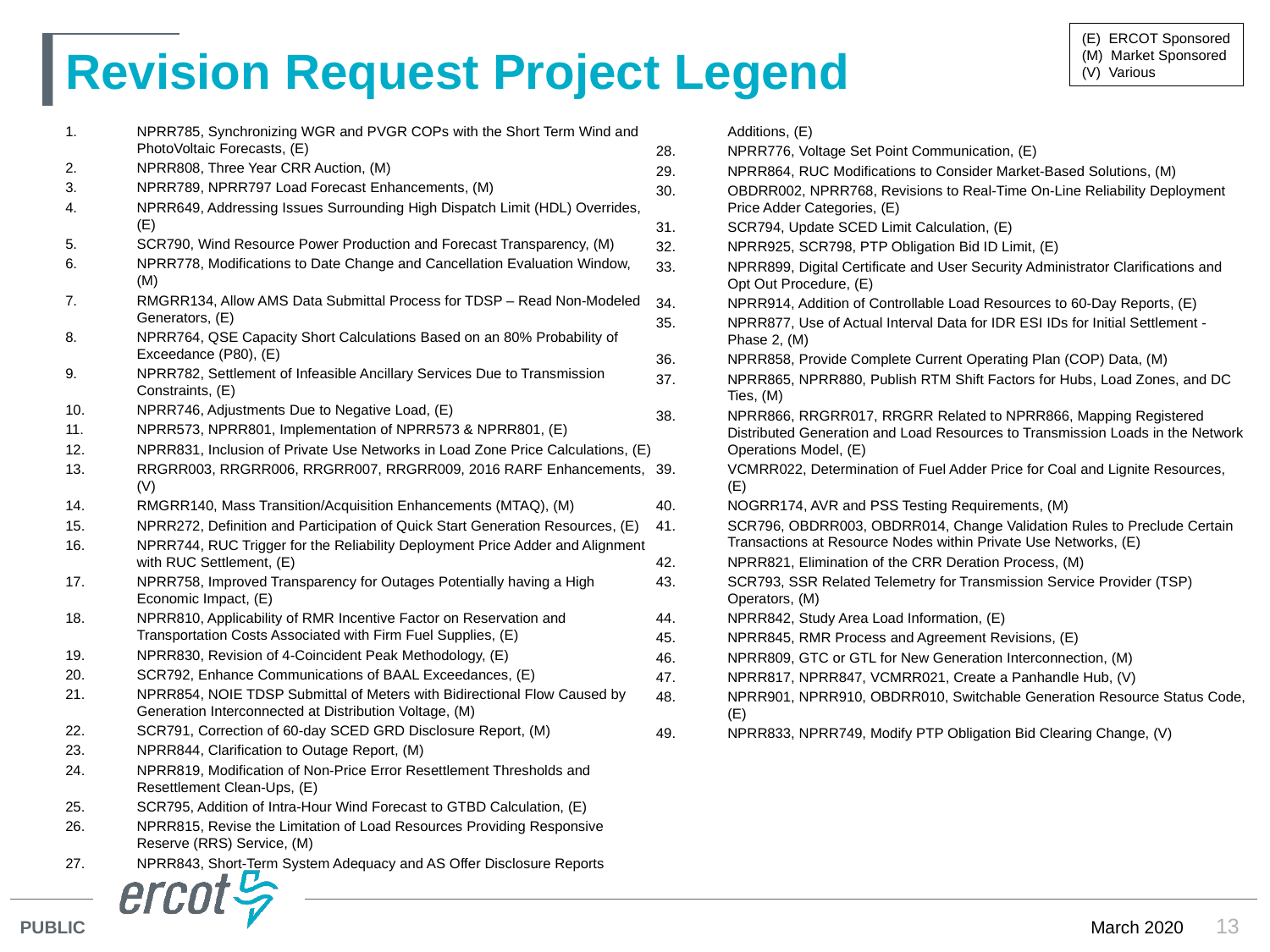

(E)  ERCOT Sponsored
(M)  Market Sponsored
(V)  Various
# Revision Request Project Legend
NPRR785, Synchronizing WGR and PVGR COPs with the Short Term Wind and PhotoVoltaic Forecasts, (E)
NPRR808, Three Year CRR Auction, (M)
NPRR789, NPRR797 Load Forecast Enhancements, (M)
NPRR649, Addressing Issues Surrounding High Dispatch Limit (HDL) Overrides, (E)
SCR790, Wind Resource Power Production and Forecast Transparency, (M)
NPRR778, Modifications to Date Change and Cancellation Evaluation Window, (M)
RMGRR134, Allow AMS Data Submittal Process for TDSP – Read Non-Modeled Generators, (E)
NPRR764, QSE Capacity Short Calculations Based on an 80% Probability of Exceedance (P80), (E)
NPRR782, Settlement of Infeasible Ancillary Services Due to Transmission Constraints, (E)
NPRR746, Adjustments Due to Negative Load, (E)
NPRR573, NPRR801, Implementation of NPRR573 & NPRR801, (E)
NPRR831, Inclusion of Private Use Networks in Load Zone Price Calculations, (E)
RRGRR003, RRGRR006, RRGRR007, RRGRR009, 2016 RARF Enhancements, (V)
RMGRR140, Mass Transition/Acquisition Enhancements (MTAQ), (M)
NPRR272, Definition and Participation of Quick Start Generation Resources, (E)
NPRR744, RUC Trigger for the Reliability Deployment Price Adder and Alignment with RUC Settlement, (E)
NPRR758, Improved Transparency for Outages Potentially having a High Economic Impact, (E)
NPRR810, Applicability of RMR Incentive Factor on Reservation and Transportation Costs Associated with Firm Fuel Supplies, (E)
NPRR830, Revision of 4-Coincident Peak Methodology, (E)
SCR792, Enhance Communications of BAAL Exceedances, (E)
NPRR854, NOIE TDSP Submittal of Meters with Bidirectional Flow Caused by Generation Interconnected at Distribution Voltage, (M)
SCR791, Correction of 60-day SCED GRD Disclosure Report, (M)
NPRR844, Clarification to Outage Report, (M)
NPRR819, Modification of Non-Price Error Resettlement Thresholds and Resettlement Clean-Ups, (E)
SCR795, Addition of Intra-Hour Wind Forecast to GTBD Calculation, (E)
NPRR815, Revise the Limitation of Load Resources Providing Responsive Reserve (RRS) Service, (M)
NPRR843, Short-Term System Adequacy and AS Offer Disclosure Reports Additions, (E)
NPRR776, Voltage Set Point Communication, (E)
NPRR864, RUC Modifications to Consider Market-Based Solutions, (M)
OBDRR002, NPRR768, Revisions to Real-Time On-Line Reliability Deployment Price Adder Categories, (E)
SCR794, Update SCED Limit Calculation, (E)
NPRR925, SCR798, PTP Obligation Bid ID Limit, (E)
NPRR899, Digital Certificate and User Security Administrator Clarifications and Opt Out Procedure, (E)
NPRR914, Addition of Controllable Load Resources to 60-Day Reports, (E)
NPRR877, Use of Actual Interval Data for IDR ESI IDs for Initial Settlement - Phase 2, (M)
NPRR858, Provide Complete Current Operating Plan (COP) Data, (M)
NPRR865, NPRR880, Publish RTM Shift Factors for Hubs, Load Zones, and DC Ties, (M)
NPRR866, RRGRR017, RRGRR Related to NPRR866, Mapping Registered Distributed Generation and Load Resources to Transmission Loads in the Network Operations Model, (E)
VCMRR022, Determination of Fuel Adder Price for Coal and Lignite Resources, (E)
NOGRR174, AVR and PSS Testing Requirements, (M)
SCR796, OBDRR003, OBDRR014, Change Validation Rules to Preclude Certain Transactions at Resource Nodes within Private Use Networks, (E)
NPRR821, Elimination of the CRR Deration Process, (M)
SCR793, SSR Related Telemetry for Transmission Service Provider (TSP) Operators, (M)
NPRR842, Study Area Load Information, (E)
NPRR845, RMR Process and Agreement Revisions, (E)
NPRR809, GTC or GTL for New Generation Interconnection, (M)
NPRR817, NPRR847, VCMRR021, Create a Panhandle Hub, (V)
NPRR901, NPRR910, OBDRR010, Switchable Generation Resource Status Code, (E)
NPRR833, NPRR749, Modify PTP Obligation Bid Clearing Change, (V)

13